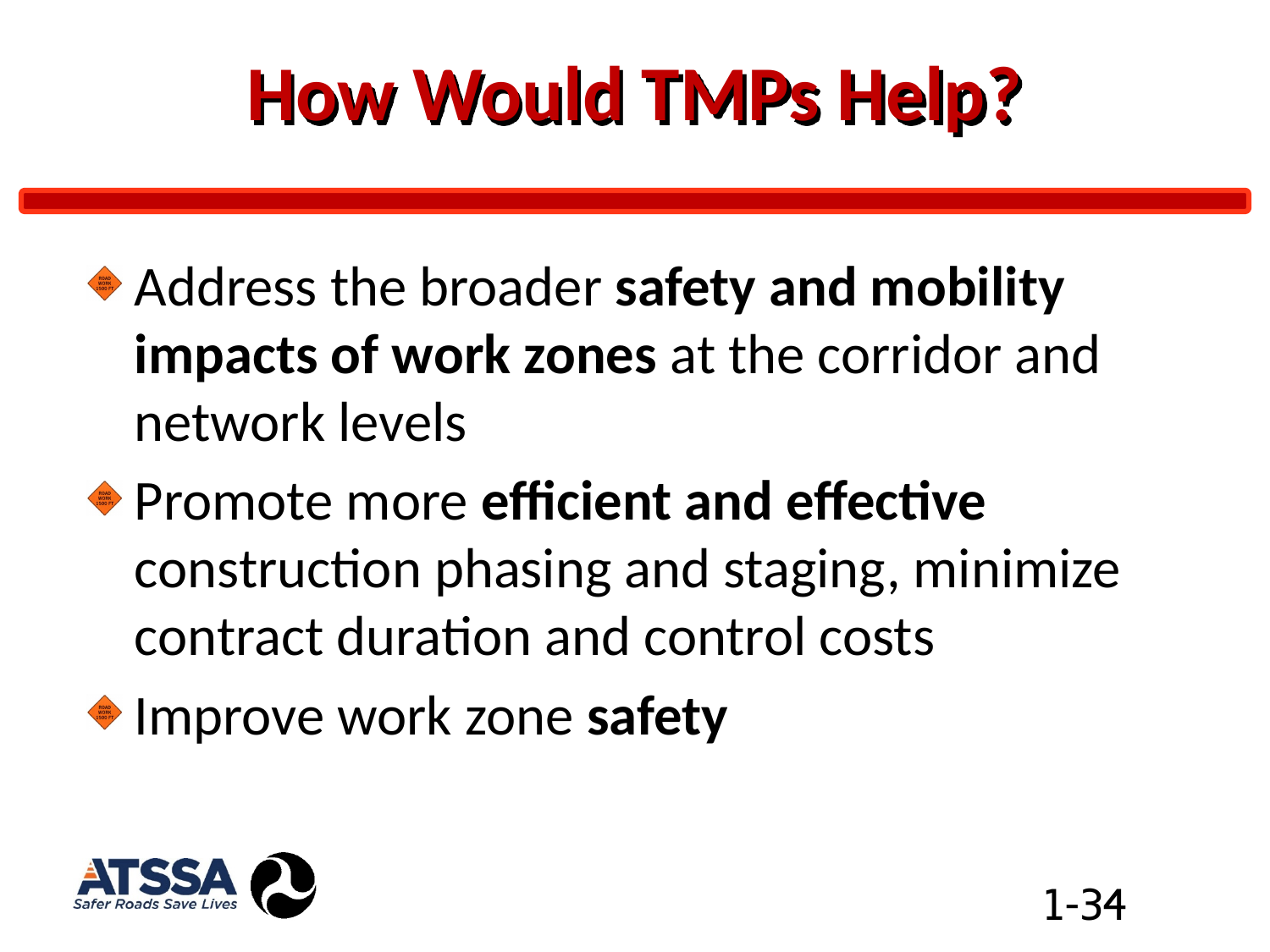

# How Would TMPs Help?
Address the broader safety and mobility impacts of work zones at the corridor and network levels
Promote more efficient and effective construction phasing and staging, minimize contract duration and control costs
Improve work zone safety